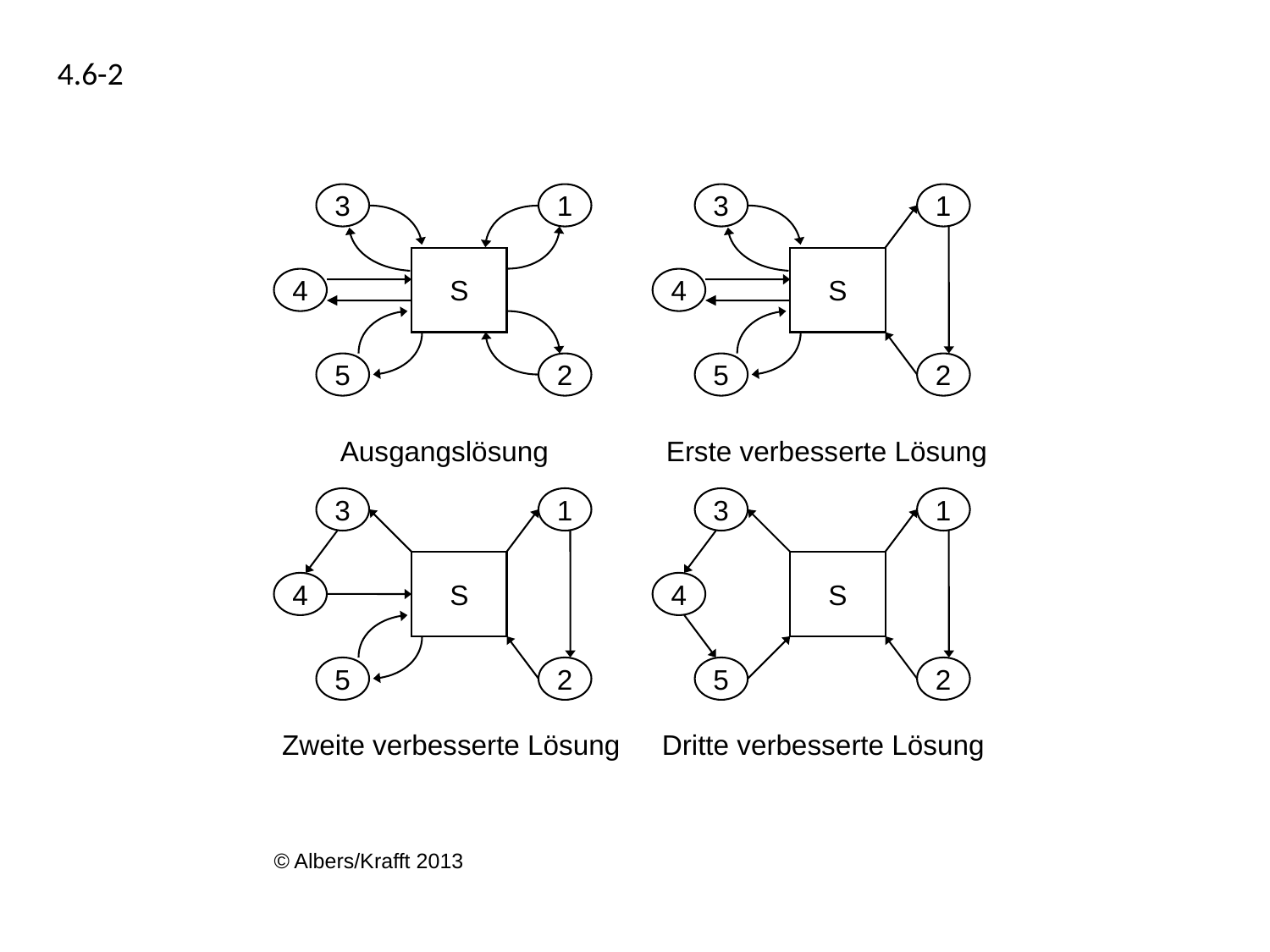

4.6-2
3
1

S
4

5
2
Ausgangslösung
3
1

S
4

5
2
Erste verbesserte Lösung
3
1

S
4

5
2
Zweite verbesserte Lösung
3
1

S
4

5
2
Dritte verbesserte Lösung
© Albers/Krafft 2013